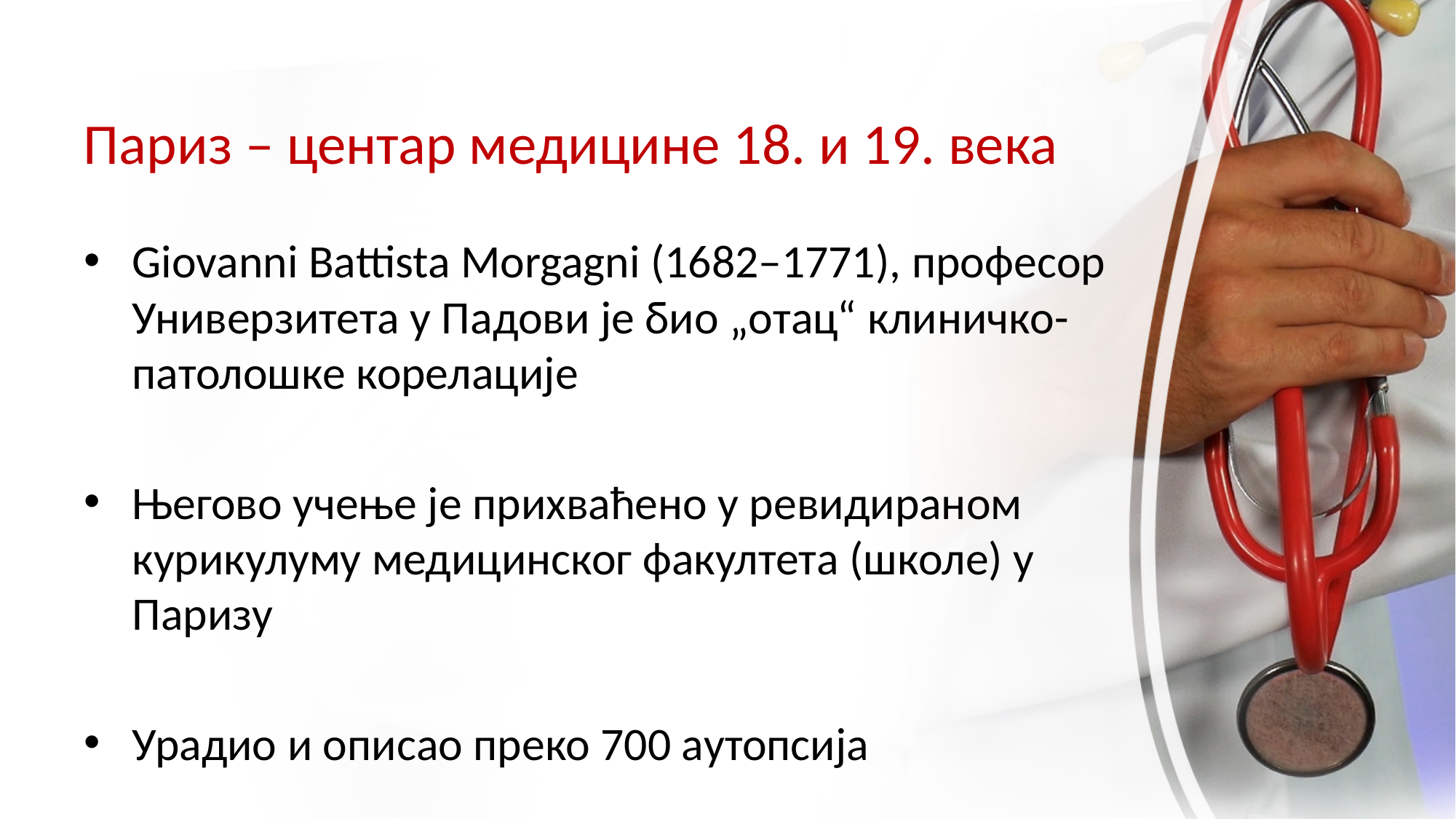

# Париз – центар медицине 18. и 19. века
Giovanni Battista Morgagni (1682–1771), професор Универзитета у Падови је био „отац“ клиничко-патолошке корелације

Његово учење је прихваћено у ревидираном курикулуму медицинског факултета (школе) у Паризу

Урадио и описао преко 700 аутопсија